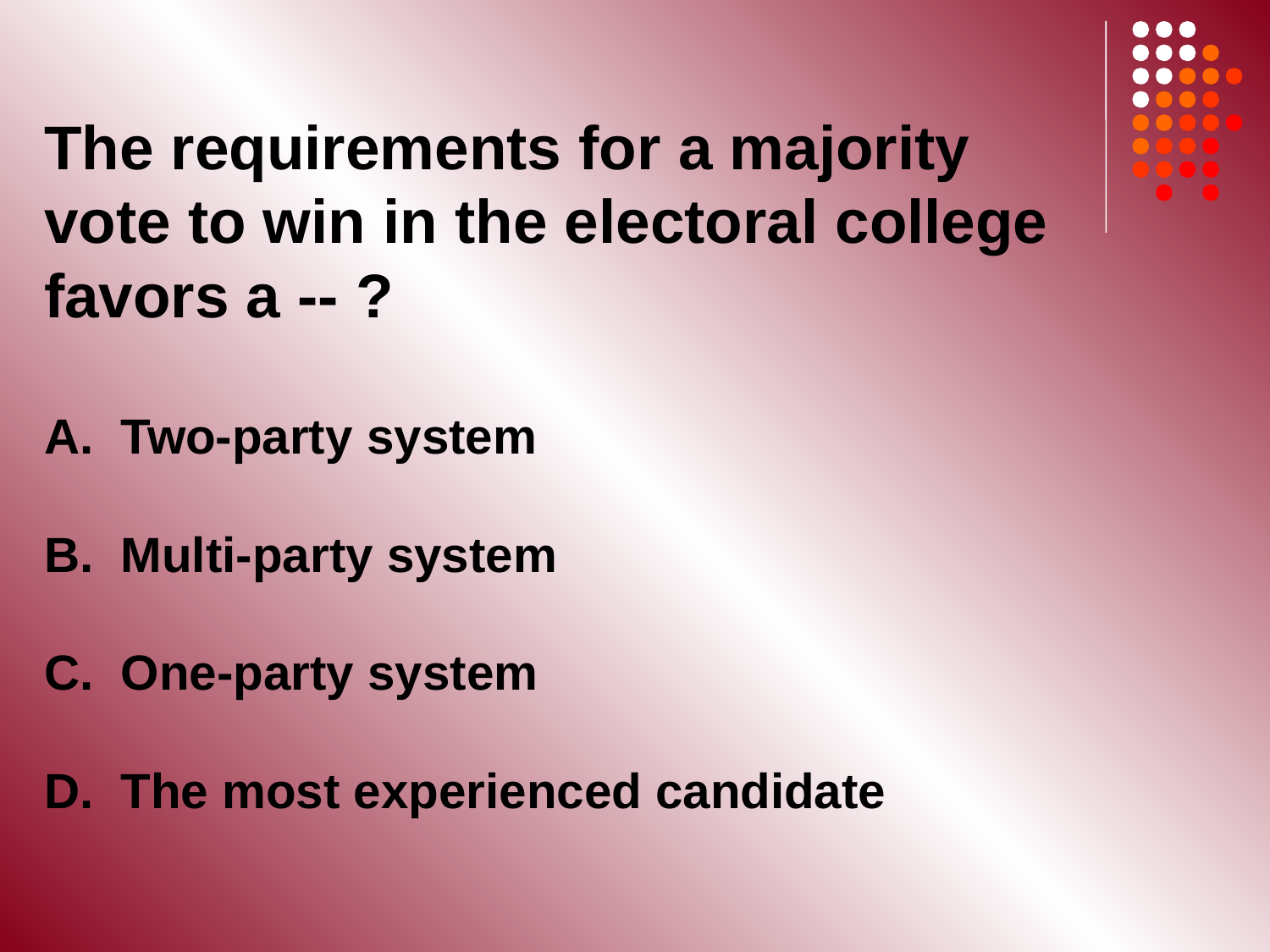

The requirements for a majority vote to win in the electoral college favors a -- ?
A.  Two-party system
B.  Multi-party system
C.  One-party system
D.  The most experienced candidate